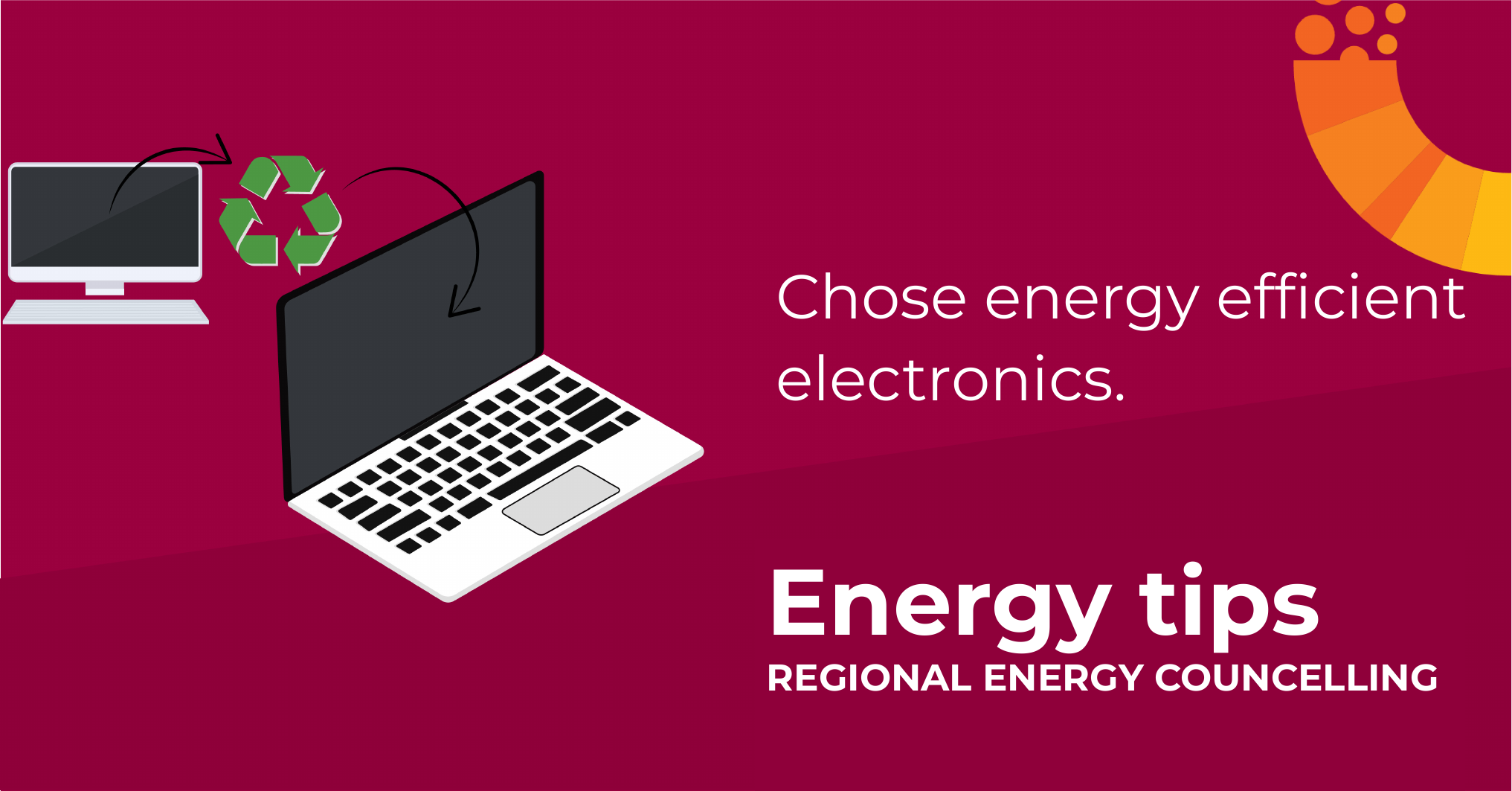

Chose energy efficient electronics.
Energy tips
REGIONAL ENERGY COUNCELLING